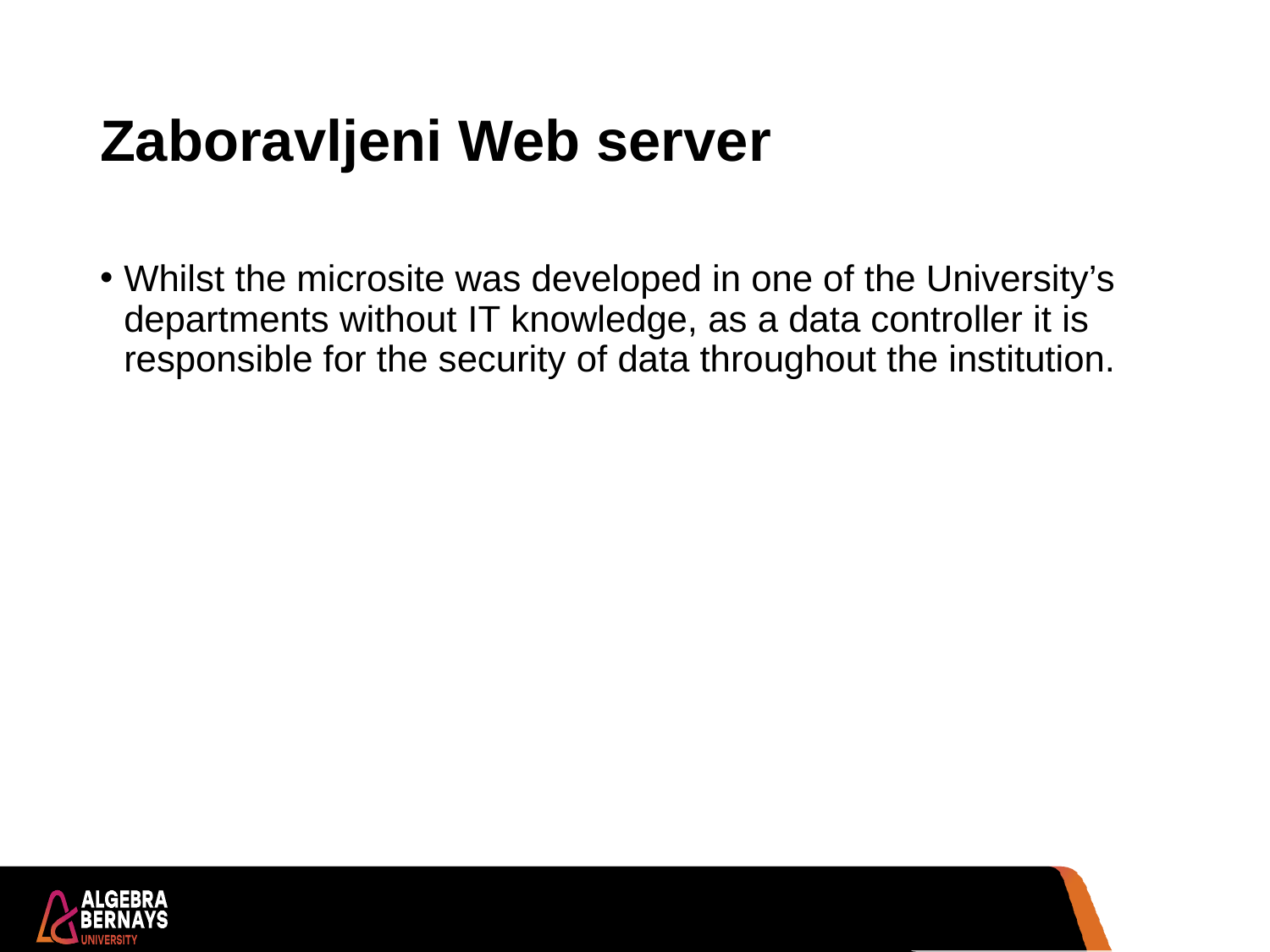

# Zaboravljeni Web server
Whilst the microsite was developed in one of the University’s departments without IT knowledge, as a data controller it is responsible for the security of data throughout the institution.